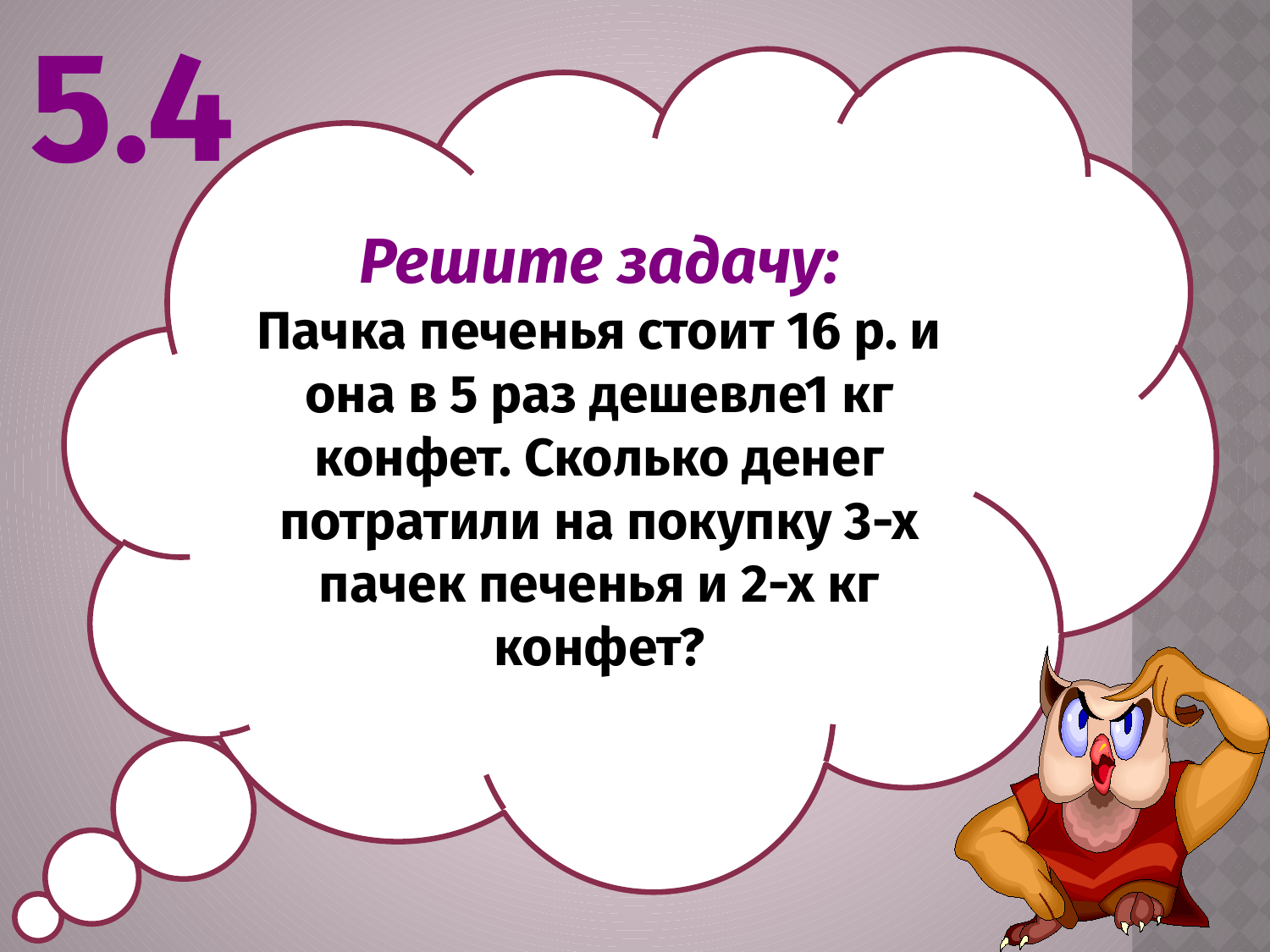

5.4
Решите задачу:
Пачка печенья стоит 16 р. и она в 5 раз дешевле1 кг конфет. Сколько денег потратили на покупку 3-х пачек печенья и 2-х кг конфет?